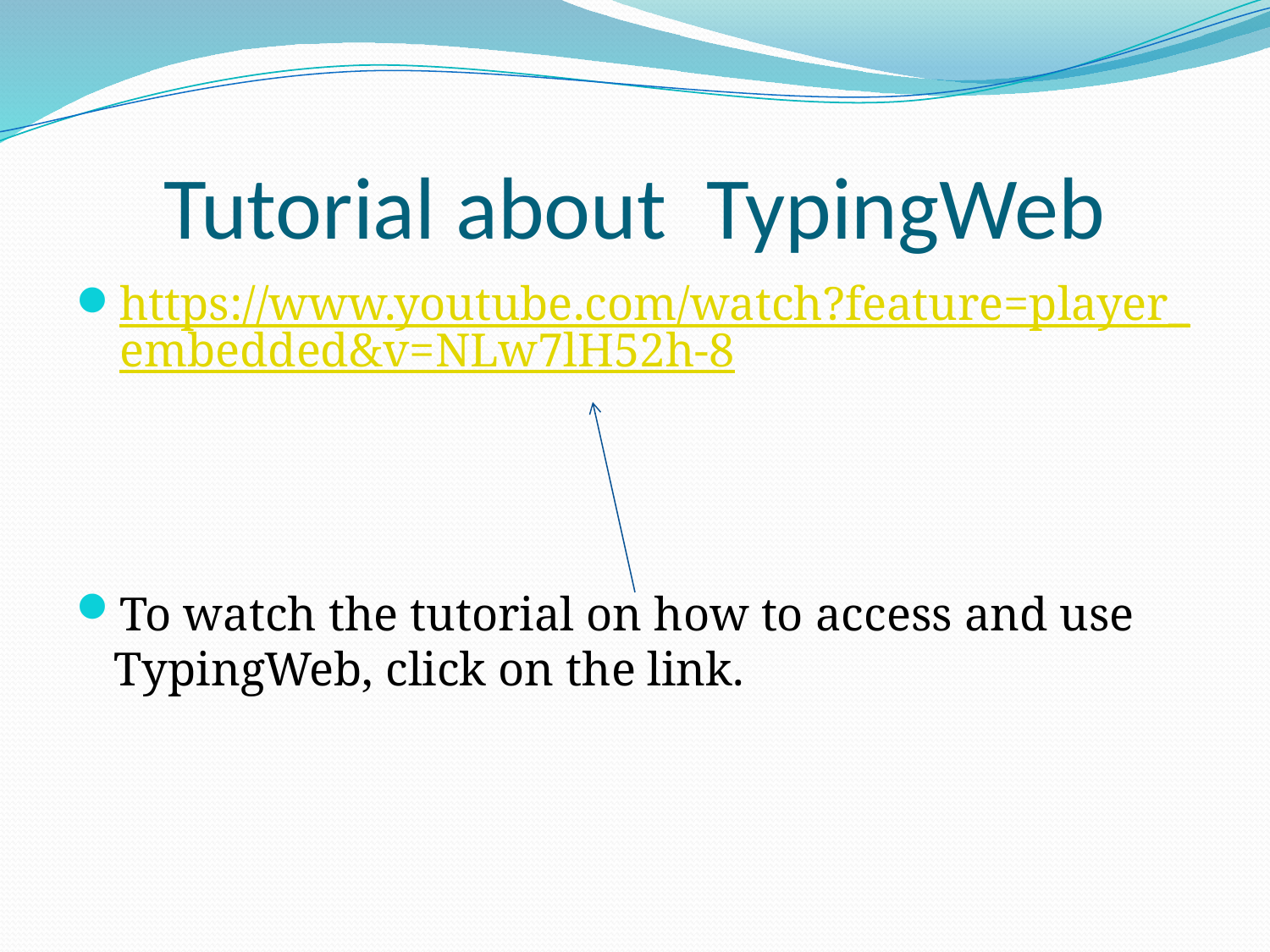

# Tutorial about  TypingWeb
https://www.youtube.com/watch?feature=player_embedded&v=NLw7lH52h-8

To watch the tutorial on how to access and use TypingWeb, click on the link.